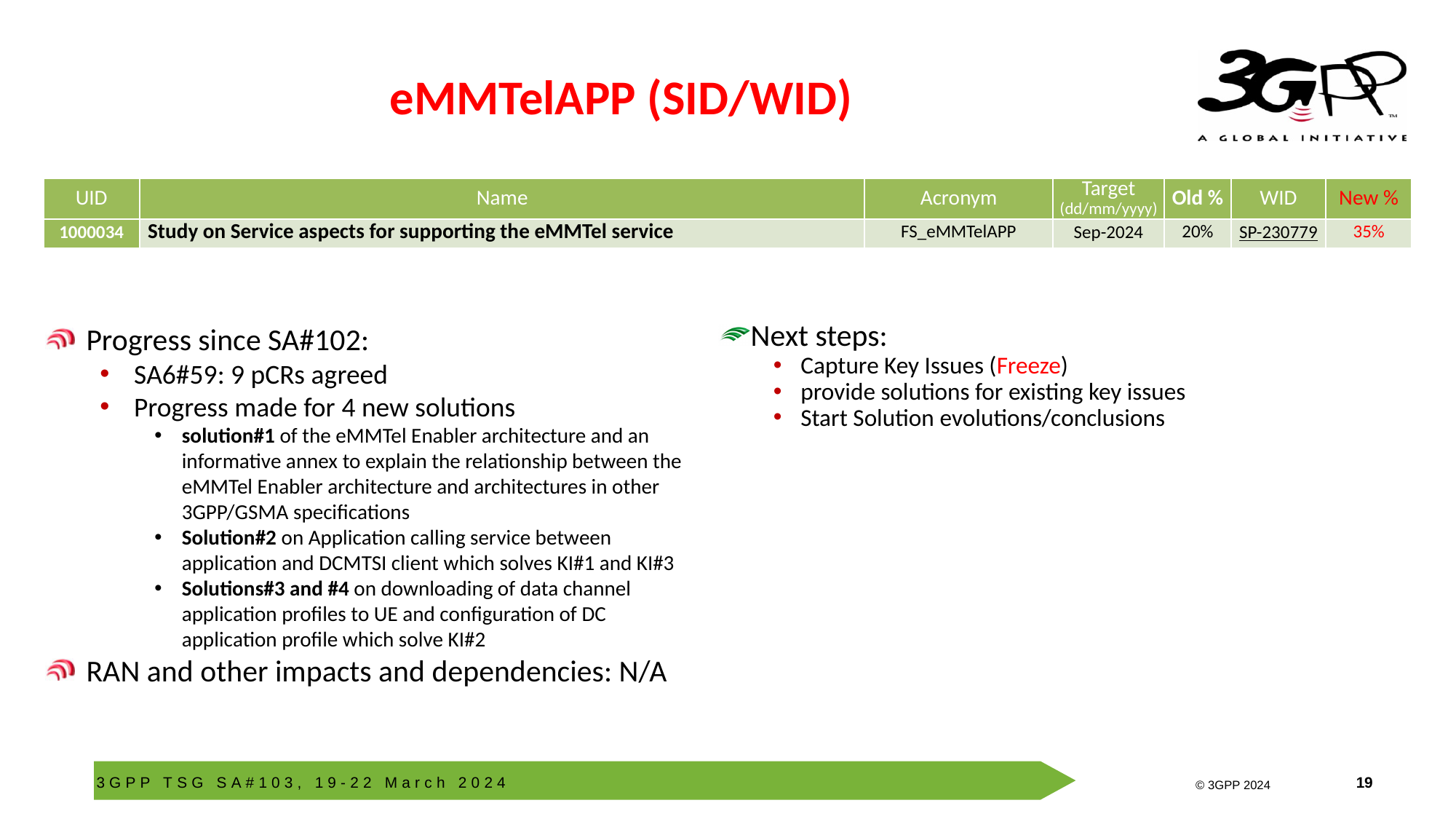

# eMMTelAPP (SID/WID)
| UID | Name | Acronym | Target (dd/mm/yyyy) | Old % | WID | New % |
| --- | --- | --- | --- | --- | --- | --- |
| 1000034 | Study on Service aspects for supporting the eMMTel service | FS\_eMMTelAPP | Sep-2024 | 20% | SP-230779 | 35% |
Progress since SA#102:
SA6#59: 9 pCRs agreed
Progress made for 4 new solutions
solution#1 of the eMMTel Enabler architecture and an informative annex to explain the relationship between the eMMTel Enabler architecture and architectures in other 3GPP/GSMA specifications
Solution#2 on Application calling service between application and DCMTSI client which solves KI#1 and KI#3
Solutions#3 and #4 on downloading of data channel application profiles to UE and configuration of DC application profile which solve KI#2
RAN and other impacts and dependencies: N/A

Next steps:
Capture Key Issues (Freeze)
provide solutions for existing key issues
Start Solution evolutions/conclusions